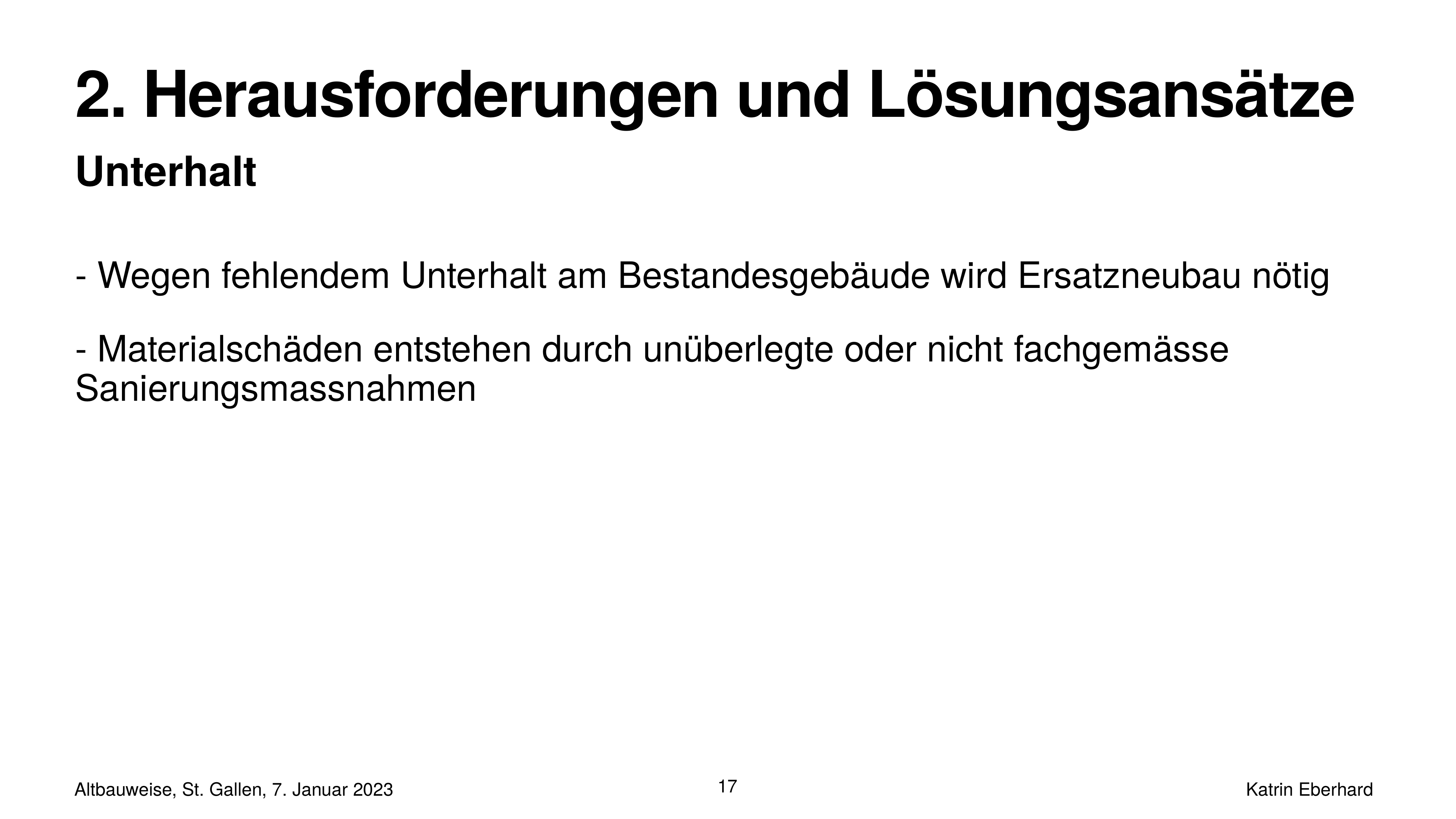

# 2. Herausforderungen und Lösungsansätze
Unterhalt
- Wegen fehlendem Unterhalt am Bestandesgebäude wird Ersatzneubau nötig
- Materialschäden entstehen durch unüberlegte oder nicht fachgemässe Sanierungsmassnahmen
Altbauweise, St. Gallen, 7. Januar 2023                                                                                                                                                                        Katrin Eberhard
17